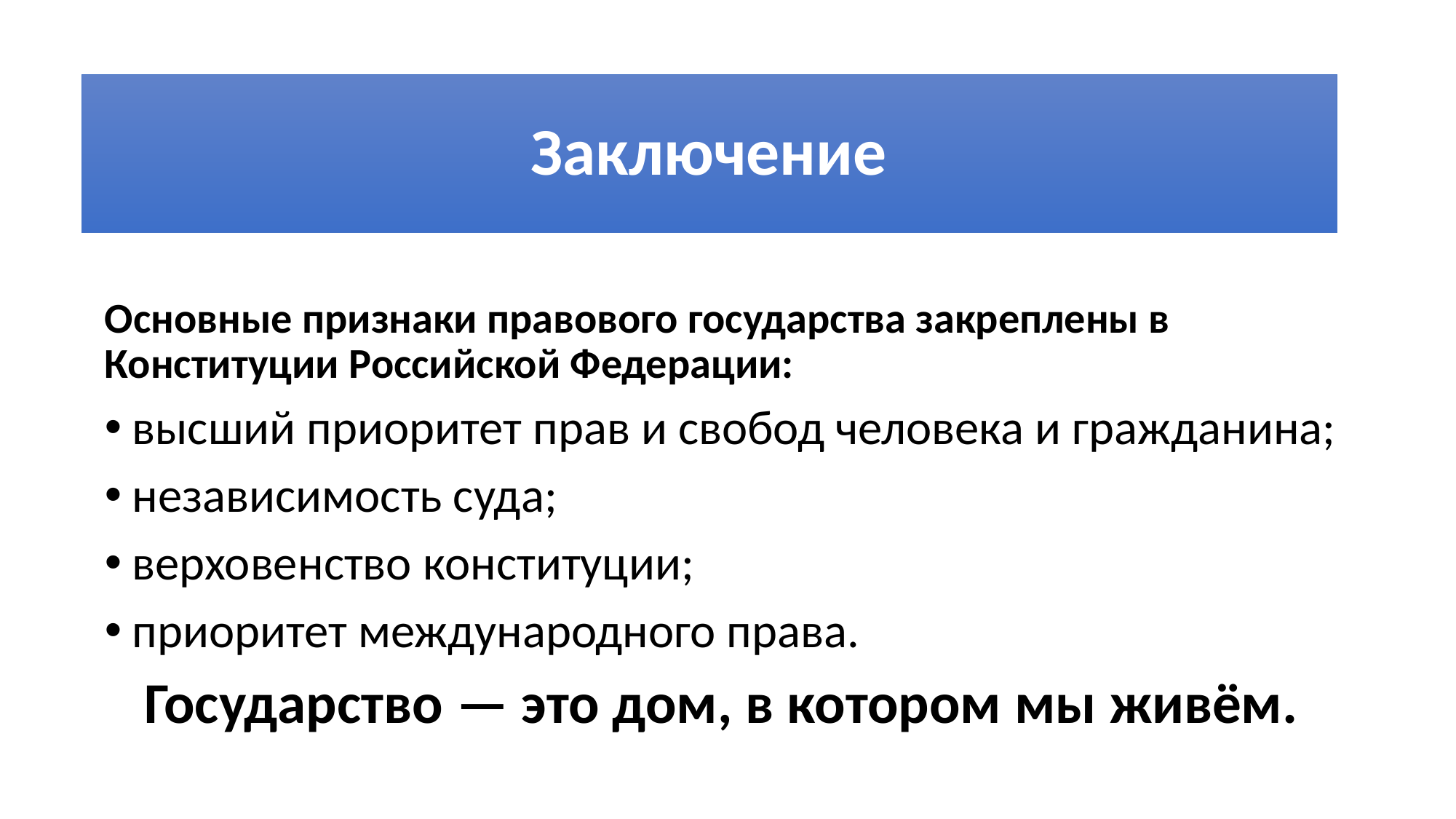

# Заключение
Основные признаки правового государства закреплены в Конституции Российской Федерации:
высший приоритет прав и свобод человека и гражданина;
независимость суда;
верховенство конституции;
приоритет международного права.
Государство — это дом, в котором мы живём.